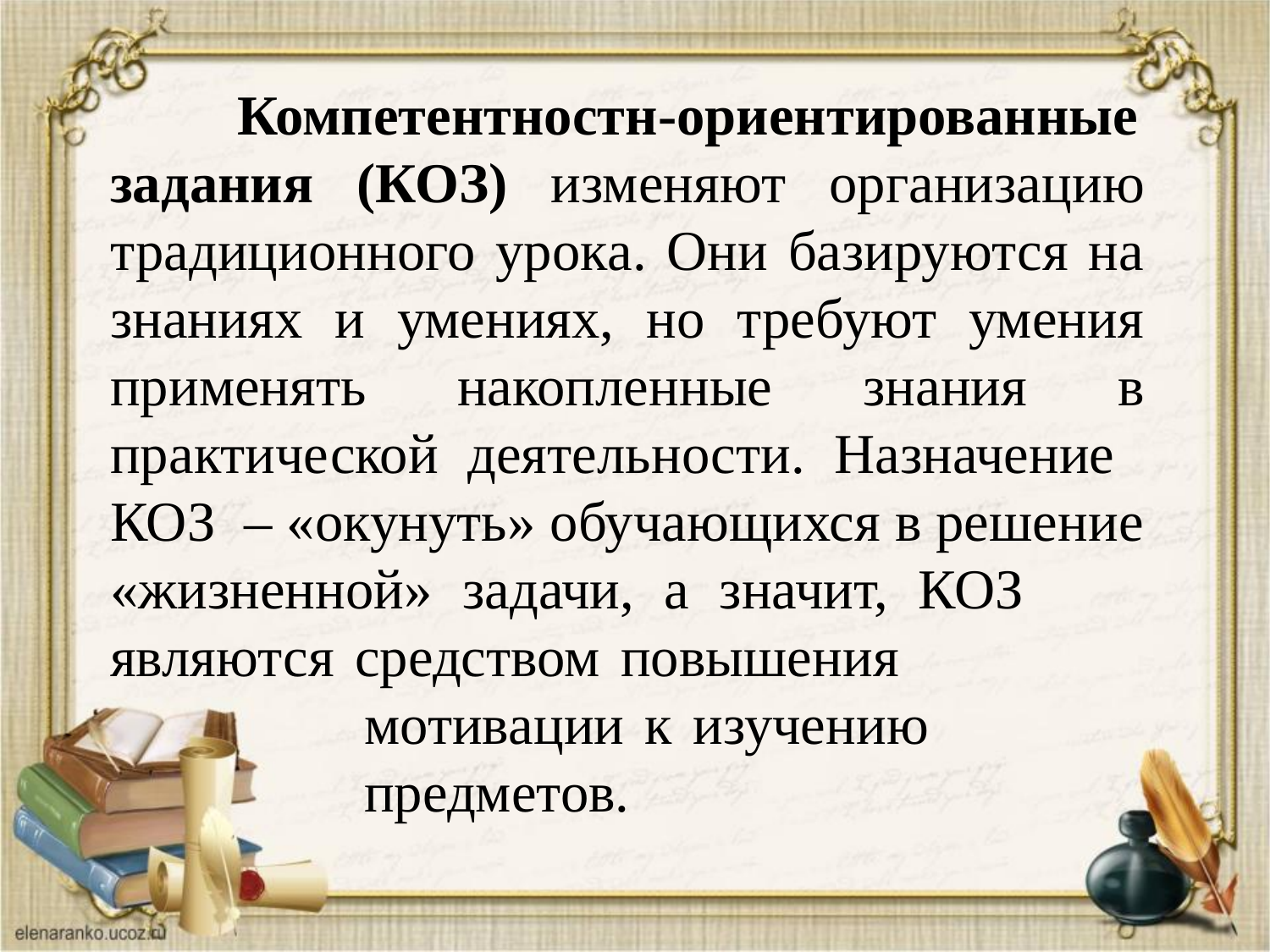

Компетентностн-ориентированные задания (КОЗ) изменяют организацию традиционного урока. Они базируются на знаниях и умениях, но требуют умения применять накопленные знания в практической деятельности. Назначение  КОЗ  – «окунуть» обучающихся в решение «жизненной» задачи, а значит, КОЗ     являются средством повышения 				мотивации к изучению 				предметов.